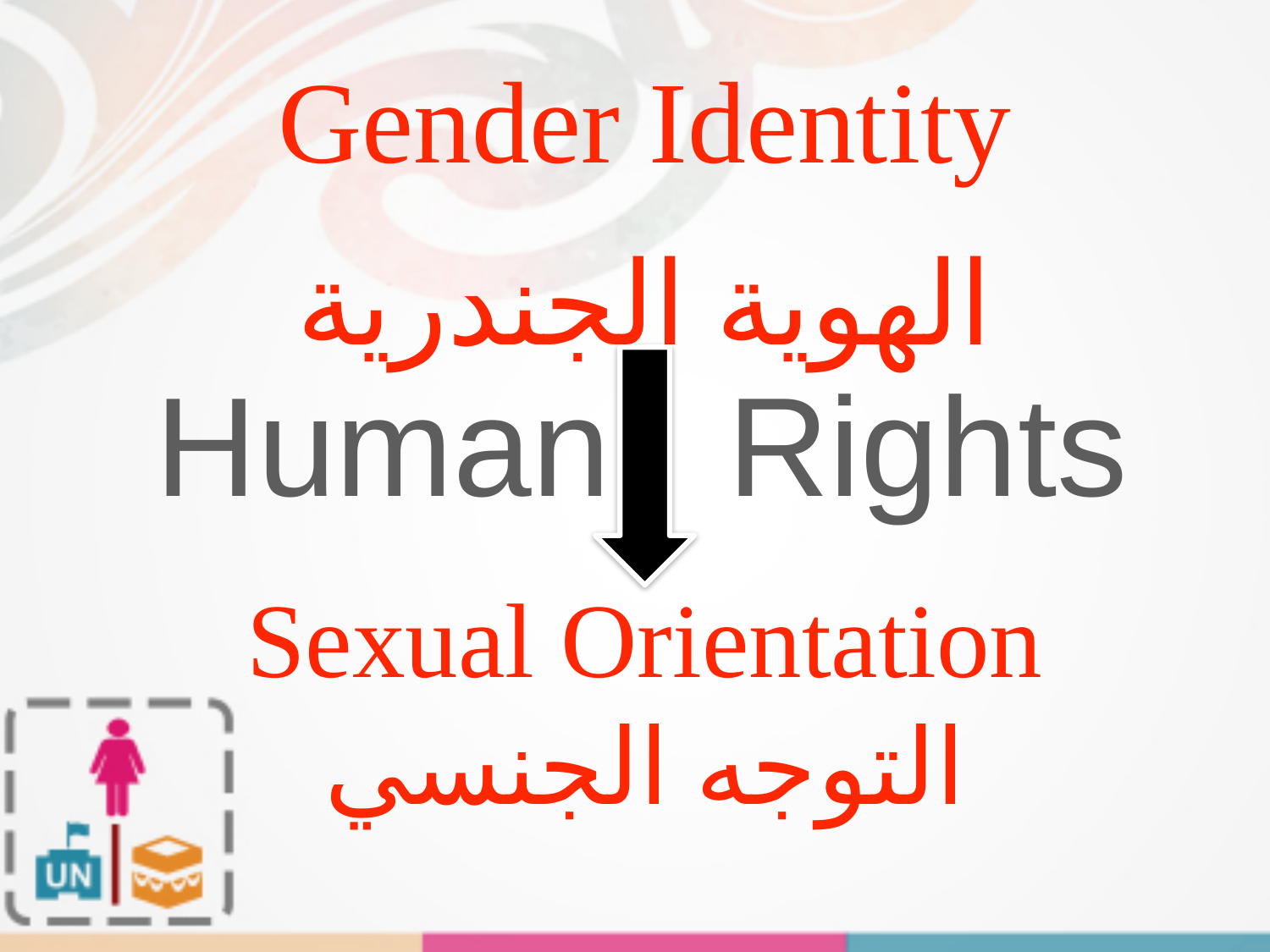

Gender Identity
الهوية الجندرية

Human   Rights
Sexual Orientation
التوجه الجنسي